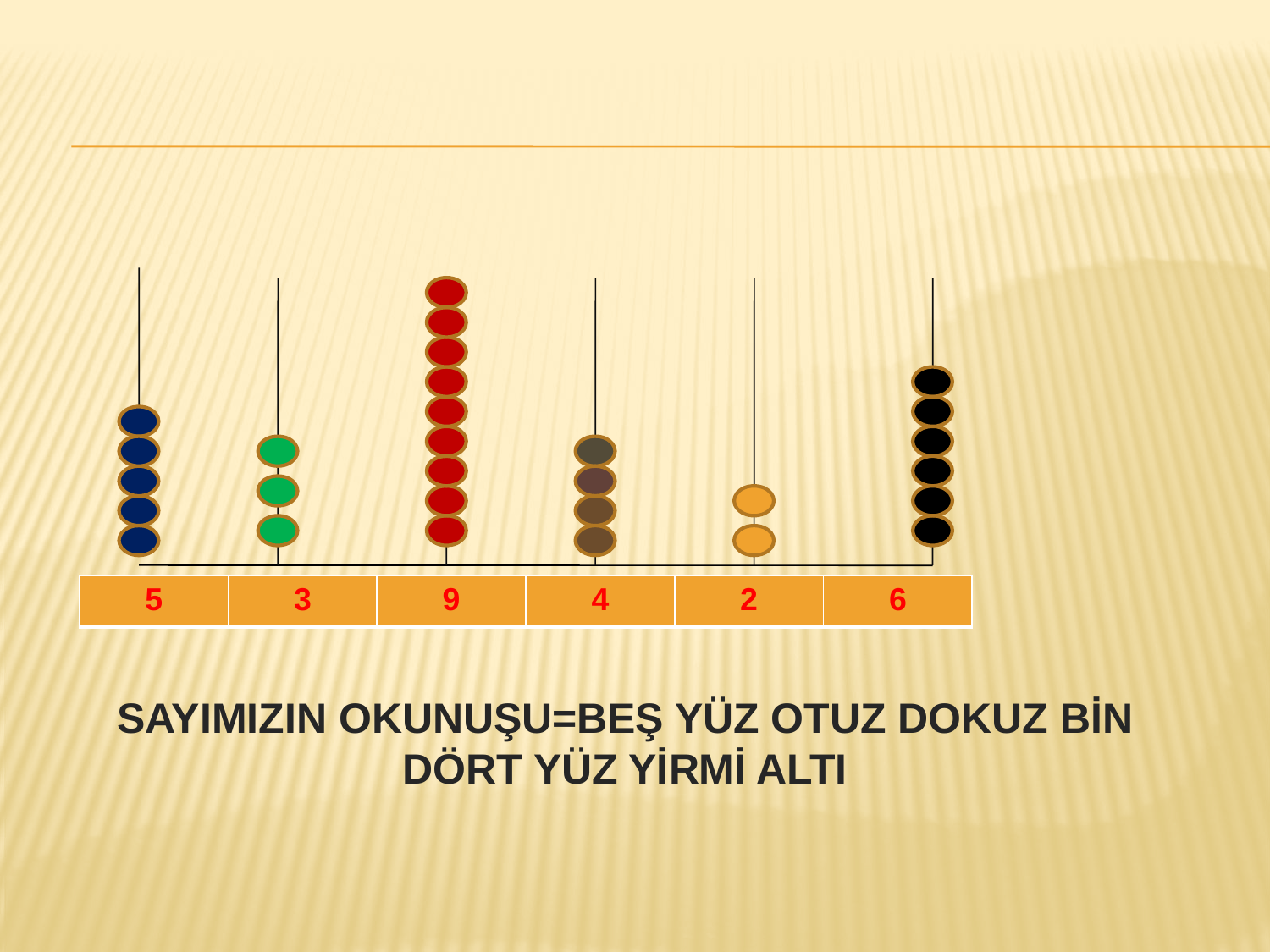

| 5 | 3 | 9 | 4 | 2 | 6 |
| --- | --- | --- | --- | --- | --- |
SAYIMIZIN OKUNUŞU=BEŞ YÜZ OTUZ DOKUZ BİN DÖRT YÜZ YİRMİ ALTI